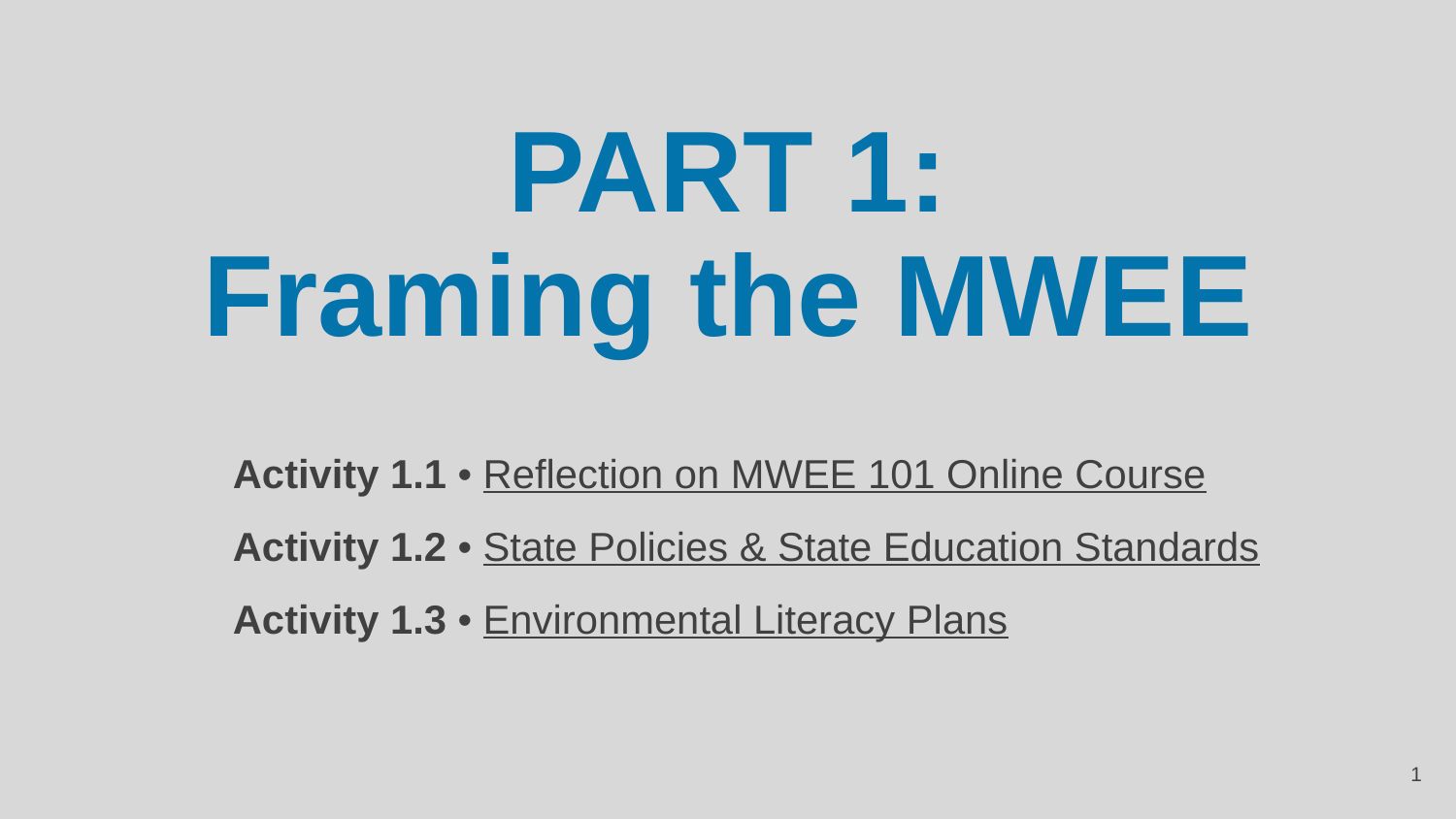

# PART 1: Framing the MWEE
Activity 1.1 • Reflection on MWEE 101 Online Course
Activity 1.2 • State Policies & State Education Standards
Activity 1.3 • Environmental Literacy Plans
1